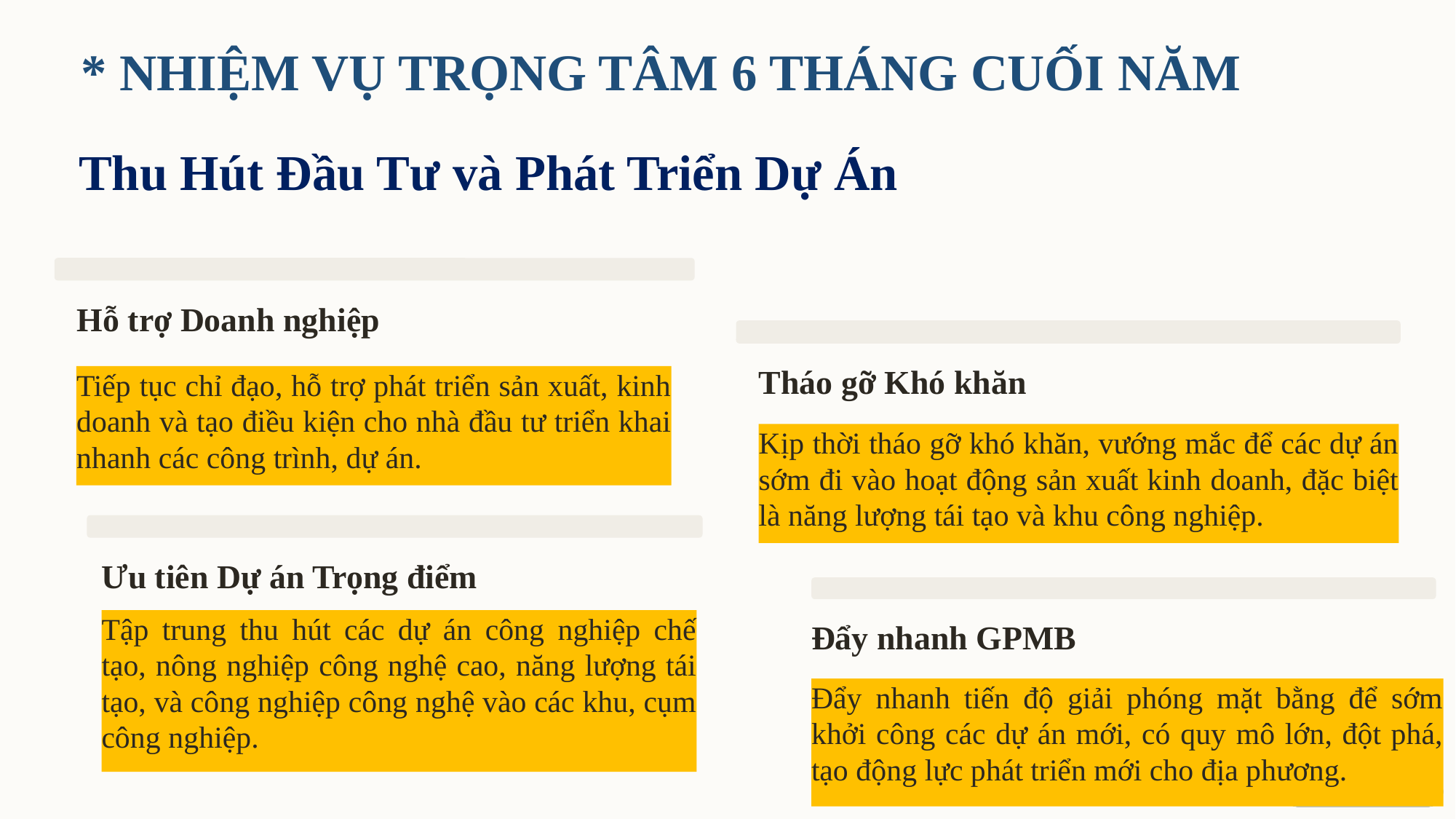

* NHIỆM VỤ TRỌNG TÂM 6 THÁNG CUỐI NĂM
Thu Hút Đầu Tư và Phát Triển Dự Án

Hỗ trợ Doanh nghiệp

Tháo gỡ Khó khăn
Tiếp tục chỉ đạo, hỗ trợ phát triển sản xuất, kinh doanh và tạo điều kiện cho nhà đầu tư triển khai nhanh các công trình, dự án.
Kịp thời tháo gỡ khó khăn, vướng mắc để các dự án sớm đi vào hoạt động sản xuất kinh doanh, đặc biệt là năng lượng tái tạo và khu công nghiệp.

Ưu tiên Dự án Trọng điểm

Tập trung thu hút các dự án công nghiệp chế tạo, nông nghiệp công nghệ cao, năng lượng tái tạo, và công nghiệp công nghệ vào các khu, cụm công nghiệp.
Đẩy nhanh GPMB
Đẩy nhanh tiến độ giải phóng mặt bằng để sớm khởi công các dự án mới, có quy mô lớn, đột phá, tạo động lực phát triển mới cho địa phương.